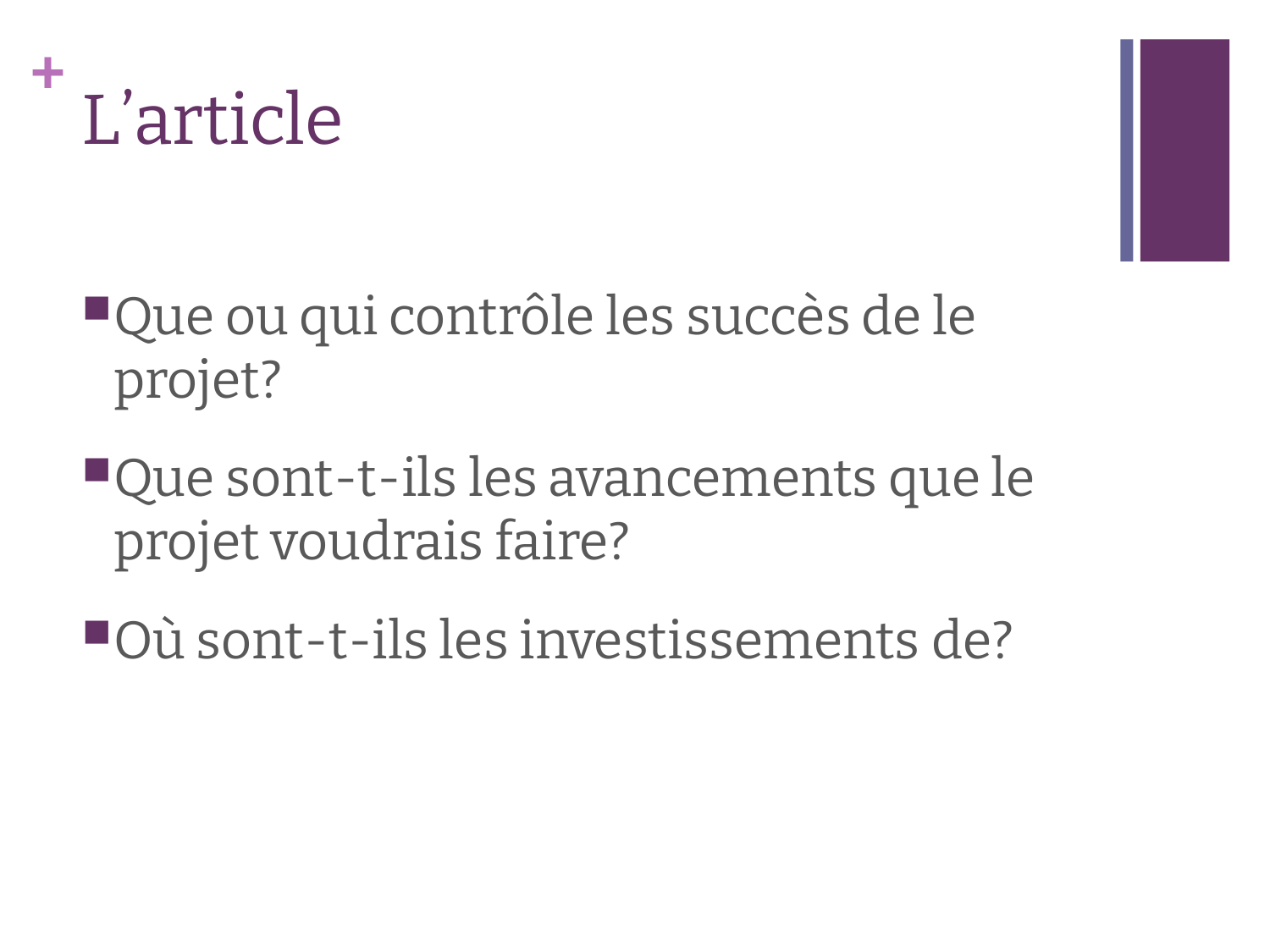

# L’article
Que ou qui contrôle les succès de le projet?
Que sont-t-ils les avancements que le projet voudrais faire?
Où sont-t-ils les investissements de?